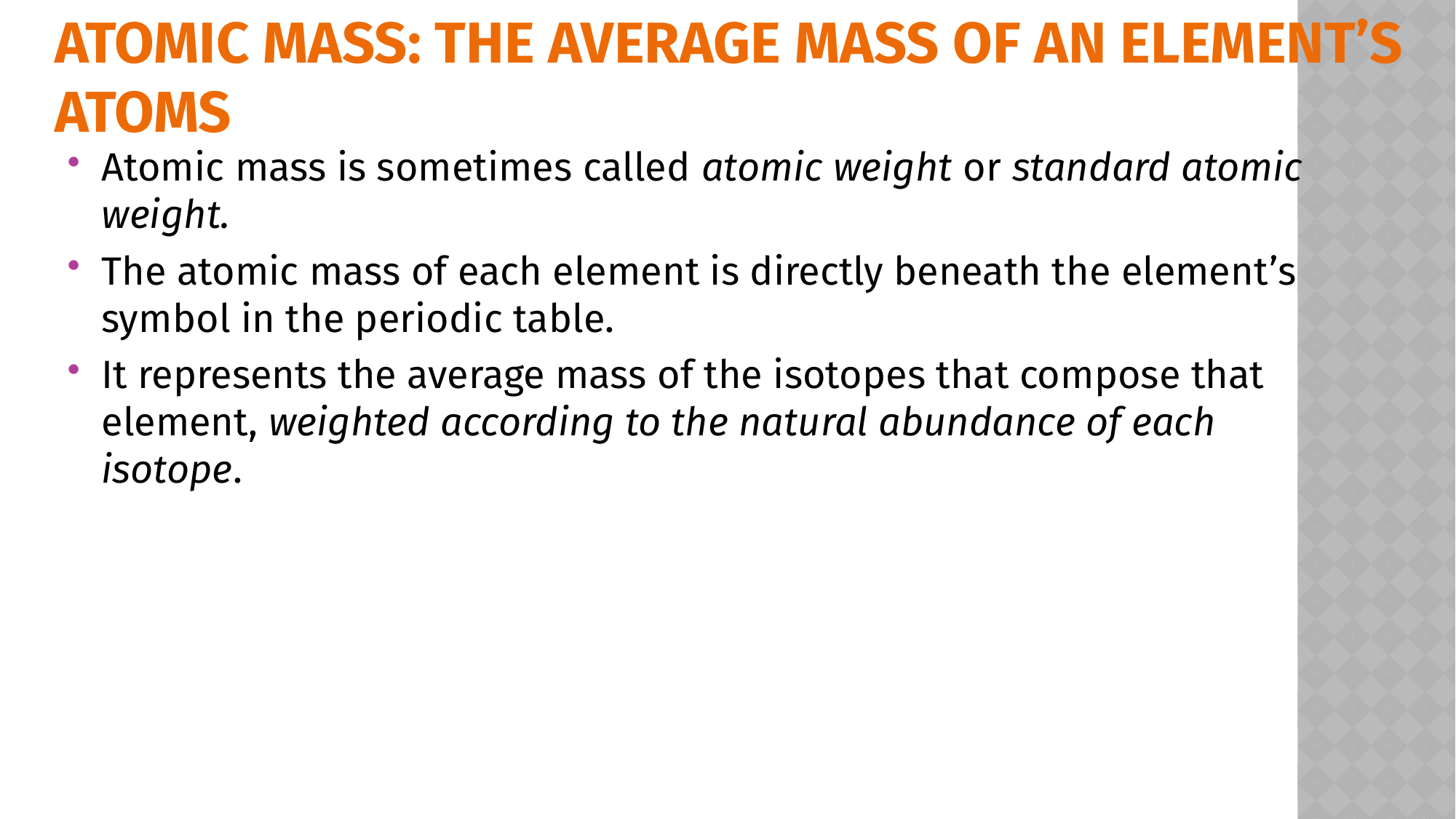

# Atomic Mass: The Average Mass of an Element’s Atoms
Atomic mass is sometimes called atomic weight or standard atomic weight.
The atomic mass of each element is directly beneath the element’s symbol in the periodic table.
It represents the average mass of the isotopes that compose that element, weighted according to the natural abundance of each isotope.